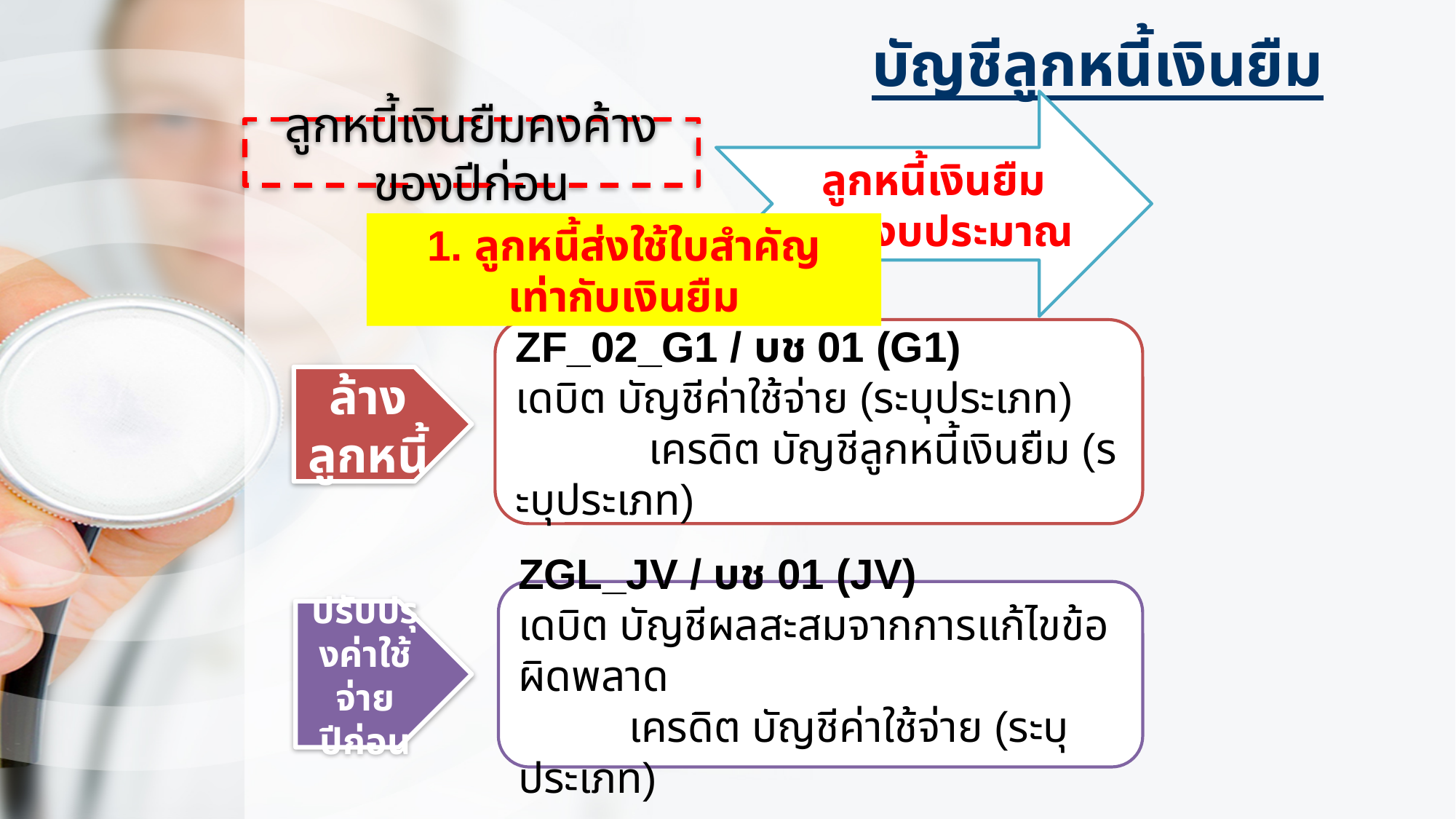

บัญชีลูกหนี้เงินยืม
ลูกหนี้เงินยืมนอกงบประมาณ
ลูกหนี้เงินยืมคงค้างของปีก่อน
1. ลูกหนี้ส่งใช้ใบสำคัญเท่ากับเงินยืม
ZF_02_G1 / บช 01 (G1)
เดบิต บัญชีค่าใช้จ่าย (ระบุประเภท)
            เครดิต บัญชีลูกหนี้เงินยืม (ระบุประเภท)
ล้างลูกหนี้
ZGL_JV / บช 01 (JV)
เดบิต บัญชีผลสะสมจากการแก้ไขข้อผิดพลาด
          เครดิต บัญชีค่าใช้จ่าย (ระบุประเภท)
ปรับปรุงค่าใช้จ่าย
ปีก่อน